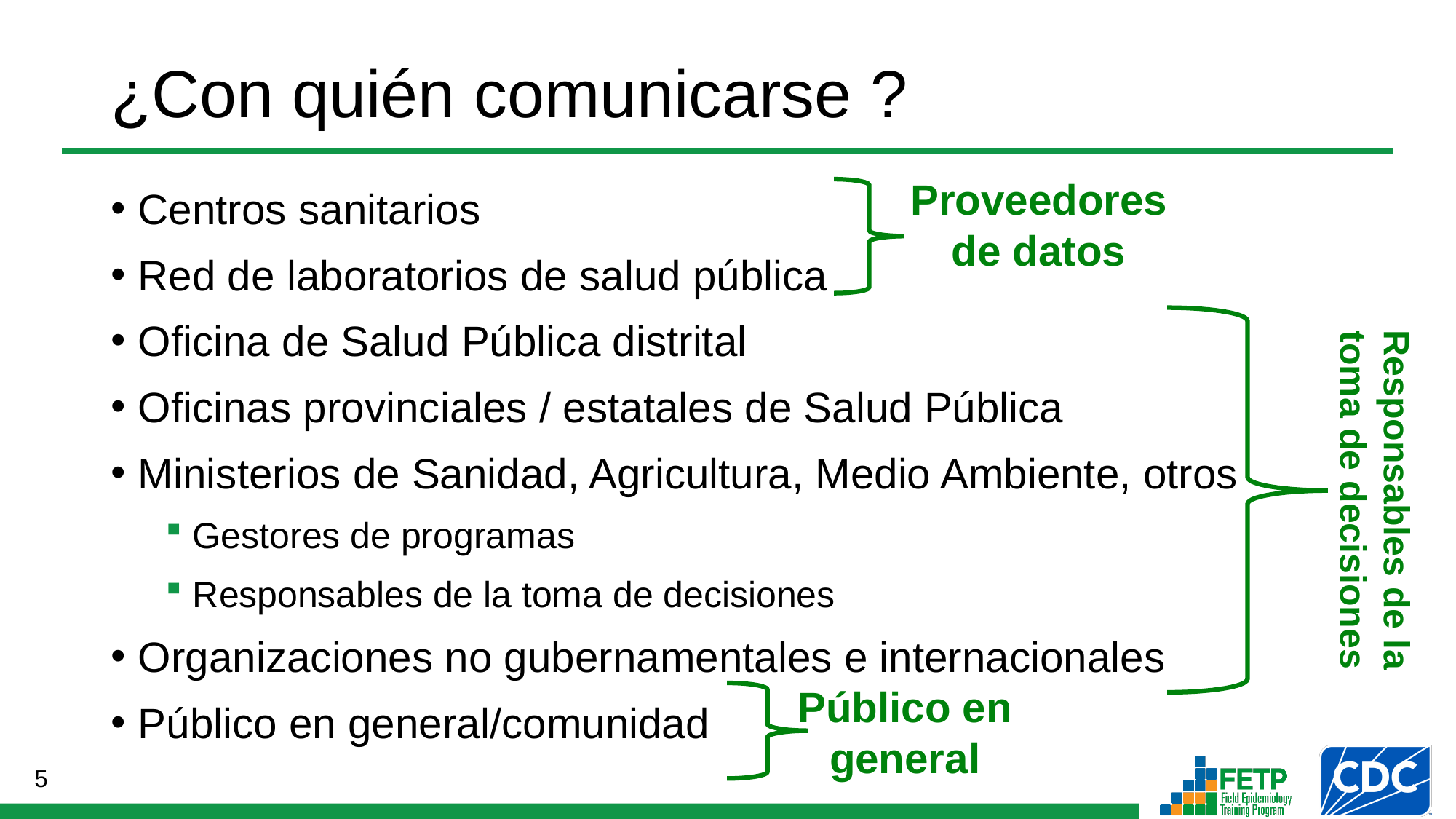

# ¿Con quién comunicarse ?
Proveedores de datos
Centros sanitarios
Red de laboratorios de salud pública
Oficina de Salud Pública distrital
Oficinas provinciales / estatales de Salud Pública
Ministerios de Sanidad, Agricultura, Medio Ambiente, otros
Gestores de programas
Responsables de la toma de decisiones
Organizaciones no gubernamentales e internacionales
Público en general/comunidad

Responsables de la toma de decisiones
Público en general